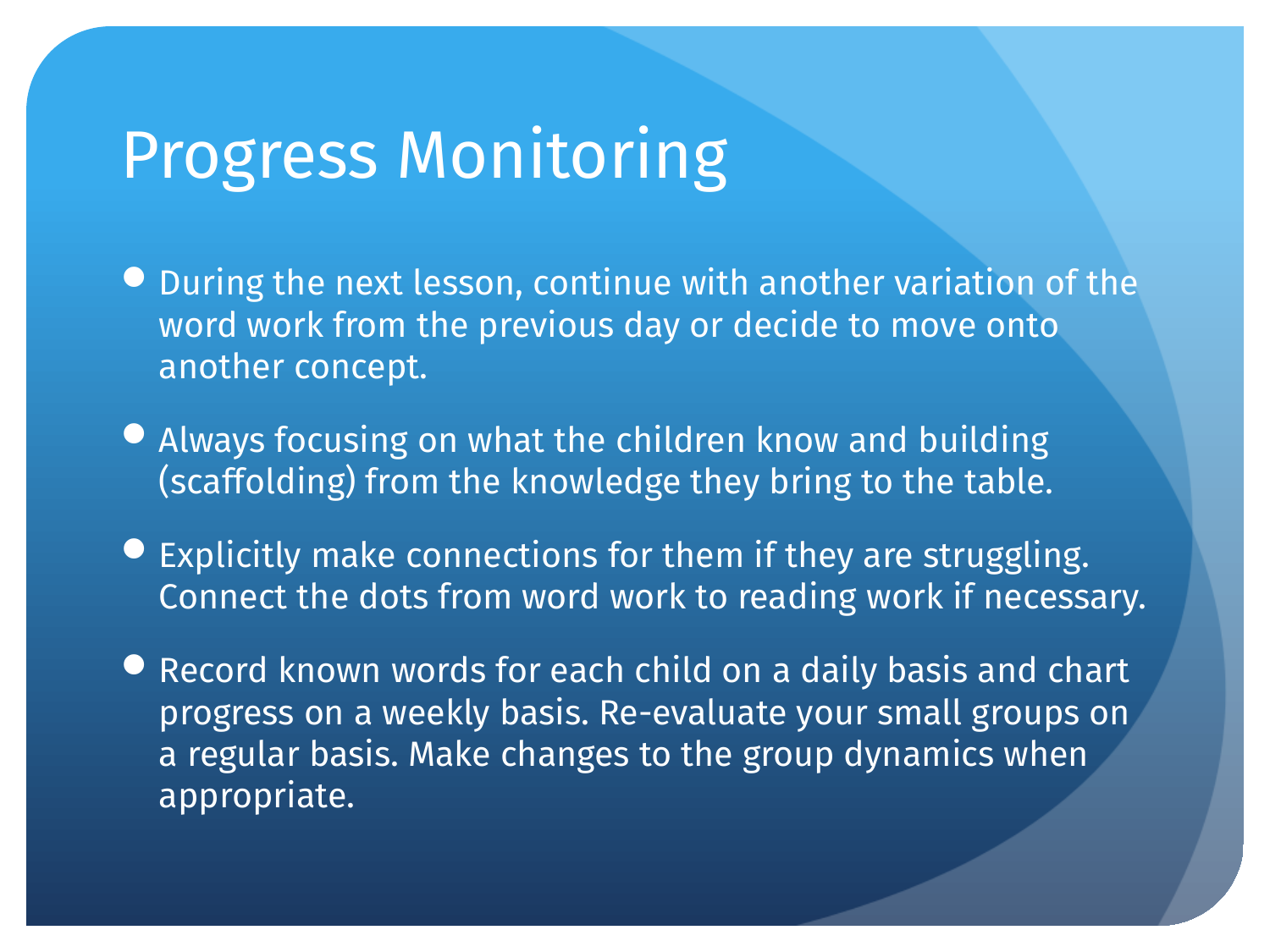

# Progress Monitoring
During the next lesson, continue with another variation of the word work from the previous day or decide to move onto another concept.
Always focusing on what the children know and building (scaffolding) from the knowledge they bring to the table.
Explicitly make connections for them if they are struggling. Connect the dots from word work to reading work if necessary.
Record known words for each child on a daily basis and chart progress on a weekly basis. Re-evaluate your small groups on a regular basis. Make changes to the group dynamics when appropriate.